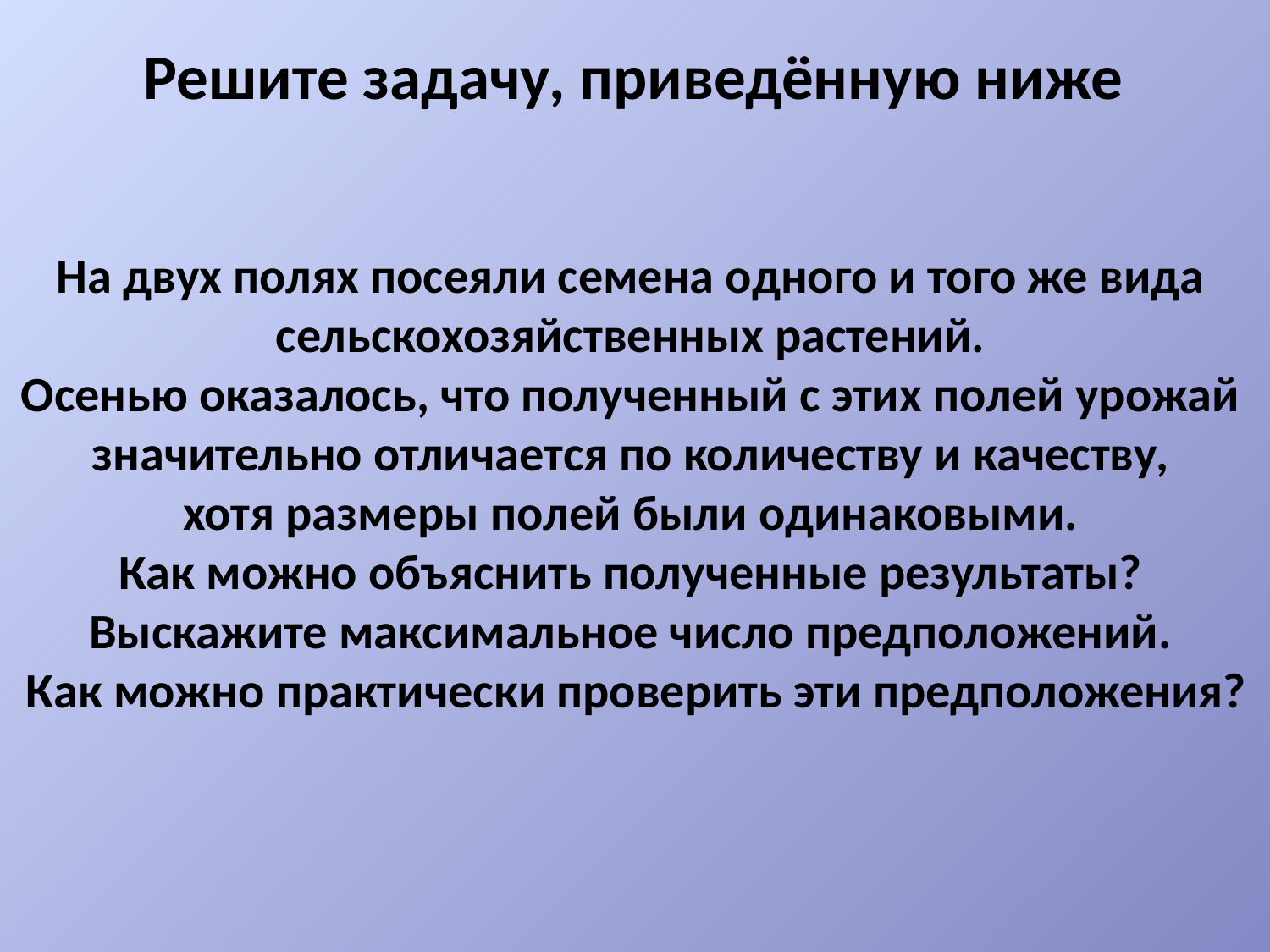

Решите задачу, приведённую ниже
На двух полях посеяли семена одного и того же вида
сельскохозяйственных растений.
Осенью оказалось, что полученный с этих полей урожай
значительно отличается по количеству и качеству,
хотя размеры полей были одинаковыми.
Как можно объяснить полученные результаты?
Выскажите максимальное число предположений.
Как можно практически проверить эти предположения?